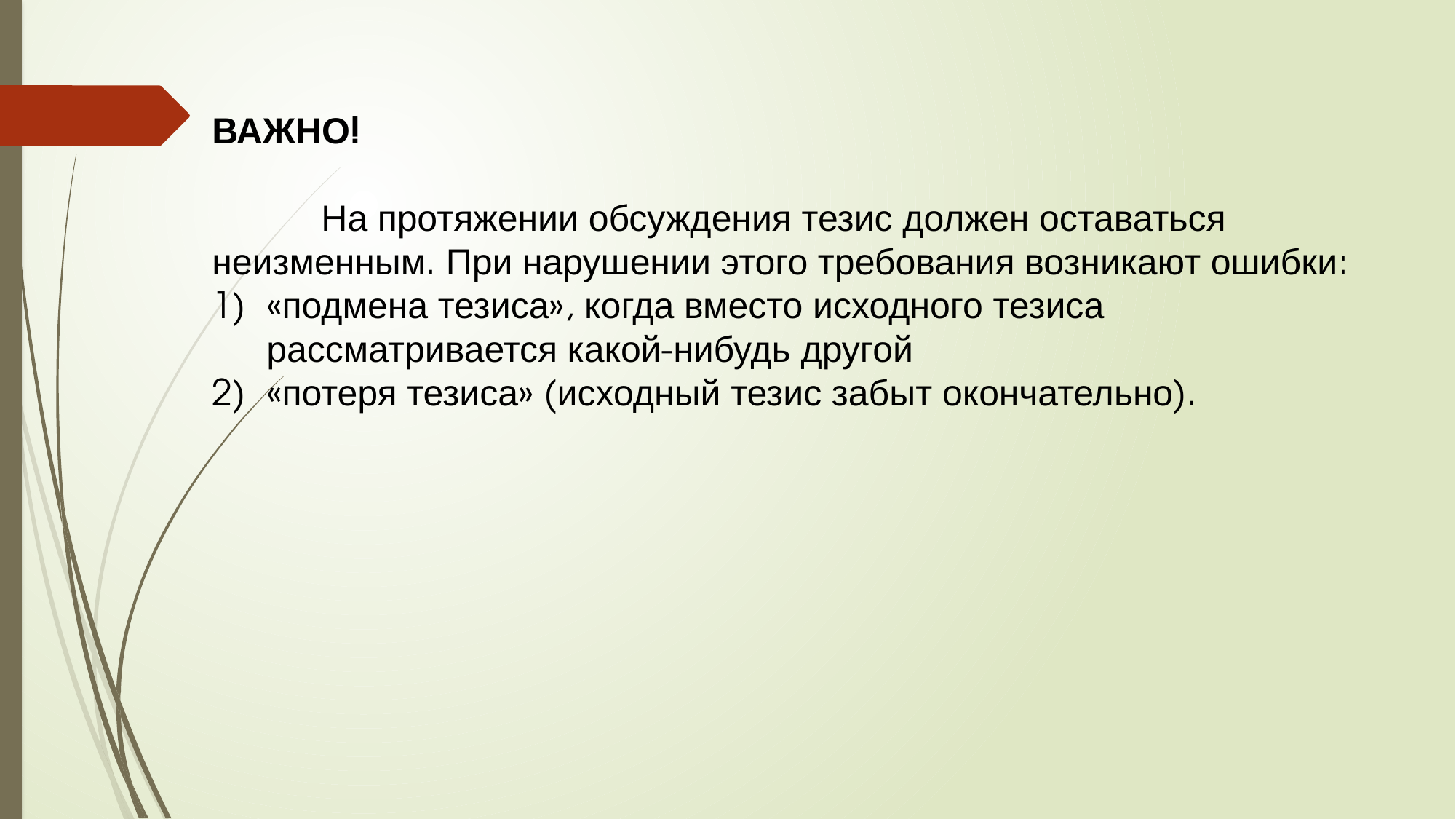

ВАЖНО!

	На протяжении обсуждения тезис должен оставаться неизменным. При нарушении этого требования возникают ошибки:
«подмена тезиса», когда вместо исходного тезиса рассматривается какой-нибудь другой
«потеря тезиса» (исходный тезис забыт окончательно).